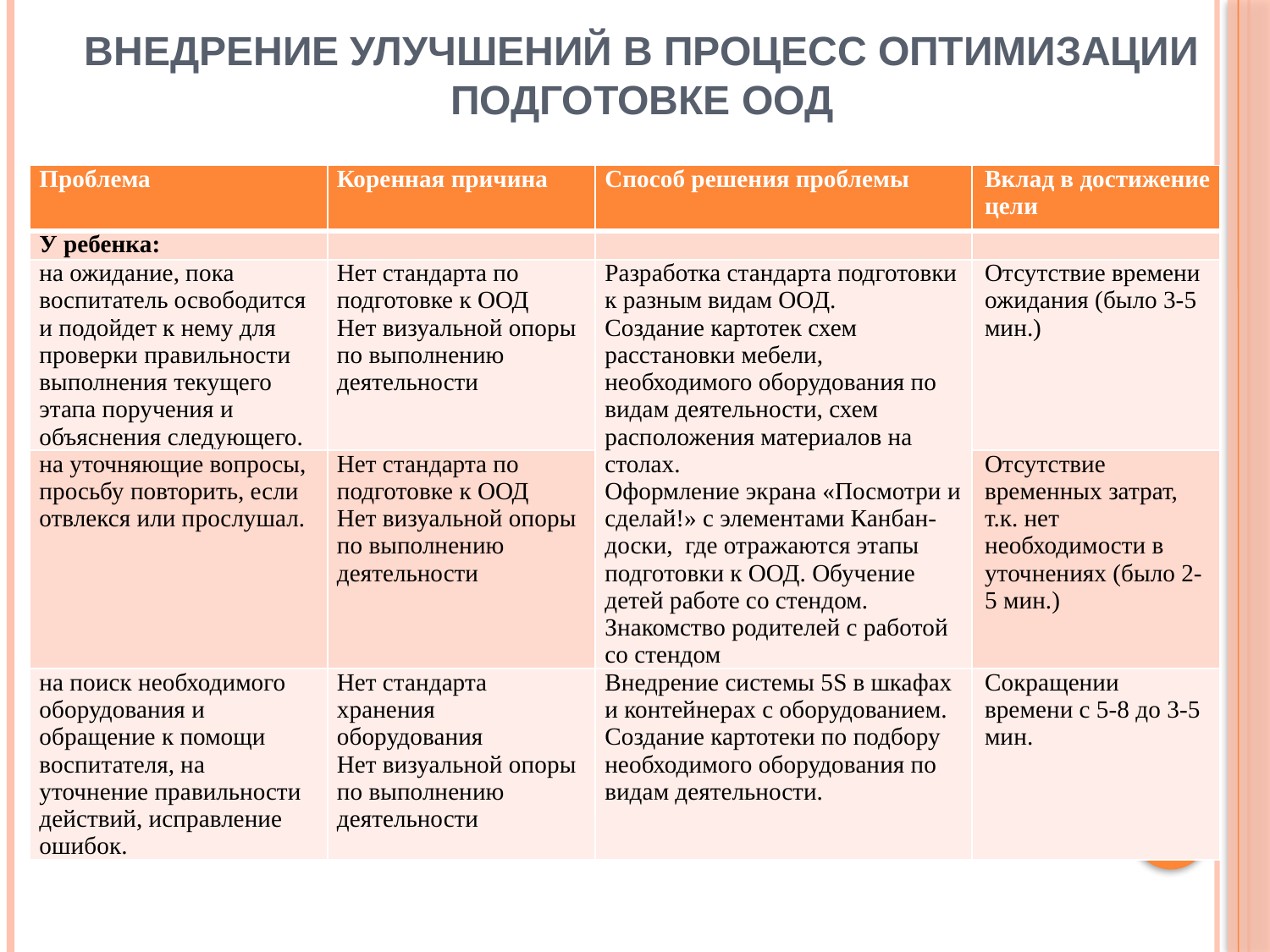

# внедрение улучшений в процесс оптимизации подготовке ООД
| Проблема | Коренная причина | Способ решения проблемы | Вклад в достижение цели |
| --- | --- | --- | --- |
| У ребенка: |  |  |  |
| на ожидание, пока воспитатель освободится и подойдет к нему для проверки правильности выполнения текущего этапа поручения и объяснения следующего. | Нет стандарта по подготовке к ООД Нет визуальной опоры по выполнению деятельности | Разработка стандарта подготовки к разным видам ООД. Создание картотек схем расстановки мебели, необходимого оборудования по видам деятельности, схем расположения материалов на столах. Оформление экрана «Посмотри и сделай!» с элементами Канбан-доски, где отражаются этапы подготовки к ООД. Обучение детей работе со стендом. Знакомство родителей с работой со стендом | Отсутствие времени ожидания (было 3-5 мин.) |
| на уточняющие вопросы, просьбу повторить, если отвлекся или прослушал. | Нет стандарта по подготовке к ООД Нет визуальной опоры по выполнению деятельности |  | Отсутствие временных затрат, т.к. нет необходимости в уточнениях (было 2-5 мин.) |
| на поиск необходимого оборудования и обращение к помощи воспитателя, на уточнение правильности действий, исправление ошибок. | Нет стандарта хранения оборудования Нет визуальной опоры по выполнению деятельности | Внедрение системы 5S в шкафах и контейнерах с оборудованием. Создание картотеки по подбору необходимого оборудования по видам деятельности. | Сокращении времени с 5-8 до 3-5 мин. |